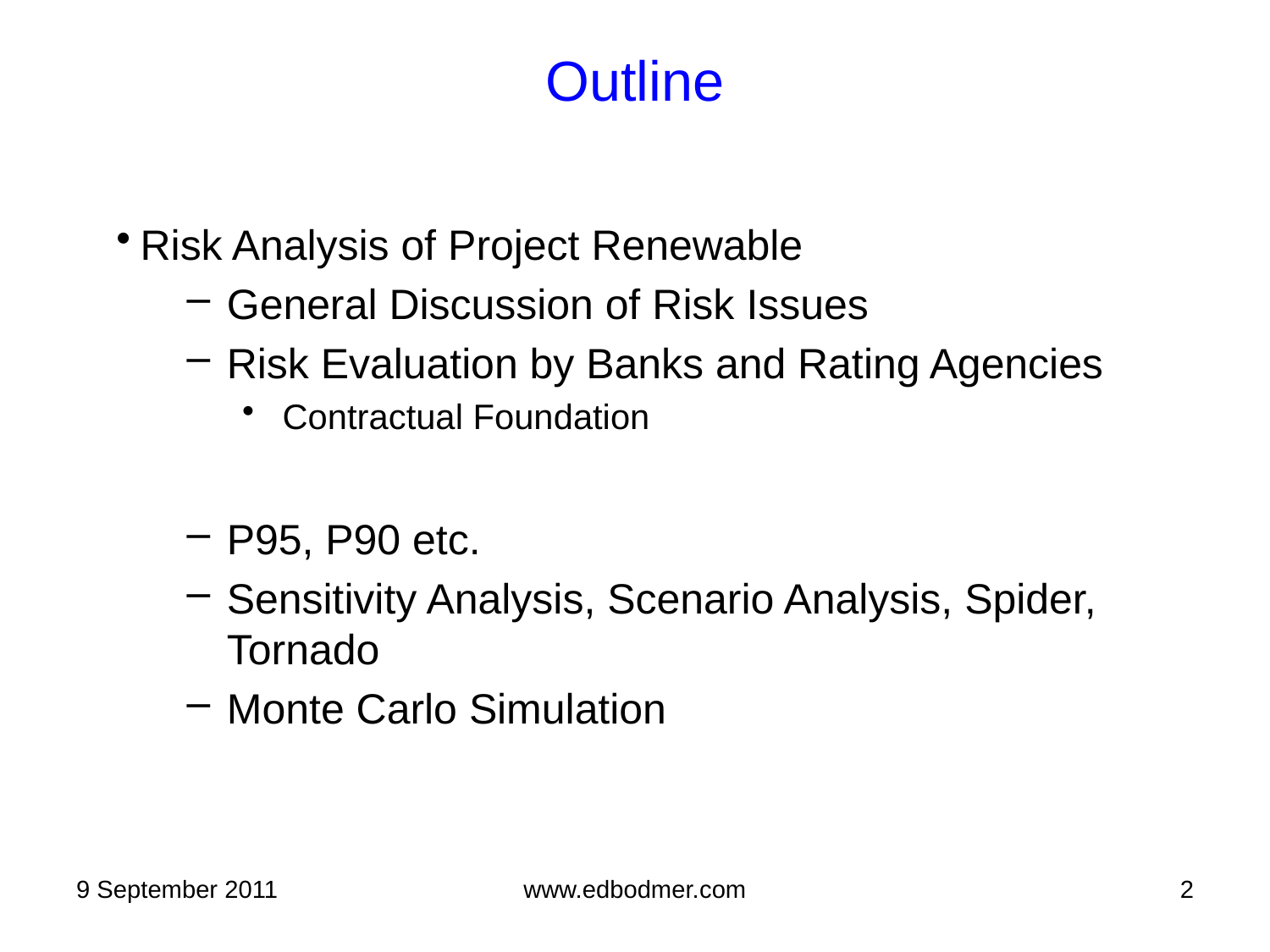

Outline
Risk Analysis of Project Renewable
General Discussion of Risk Issues
Risk Evaluation by Banks and Rating Agencies
Contractual Foundation

P95, P90 etc.
Sensitivity Analysis, Scenario Analysis, Spider, Tornado
Monte Carlo Simulation
9 September 2011
www.edbodmer.com
2